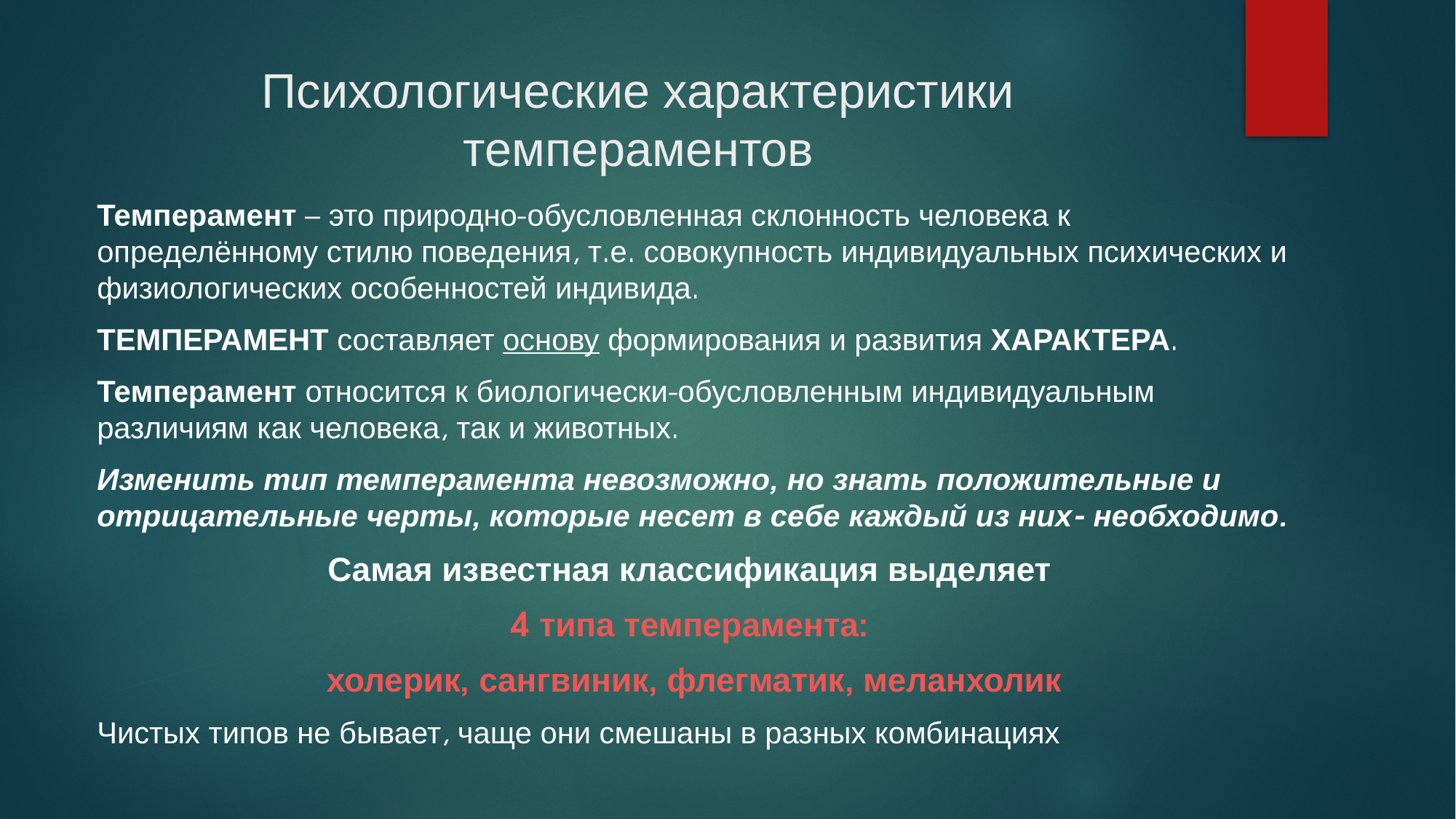

# Психологические характеристики темпераментов
Темперамент – это природно-обусловленная склонность человека к определённому стилю поведения, т.е. совокупность индивидуальных психических и физиологических особенностей индивида.
ТЕМПЕРАМЕНТ составляет основу формирования и развития ХАРАКТЕРА.
Темперамент относится к биологически-обусловленным индивидуальным различиям как человека, так и животных.
Изменить тип темперамента невозможно, но знать положительные и отрицательные черты, которые несет в себе каждый из них- необходимо.
Самая известная классификация выделяет
4 типа темперамента:
холерик, сангвиник, флегматик, меланхолик
Чистых типов не бывает, чаще они смешаны в разных комбинациях